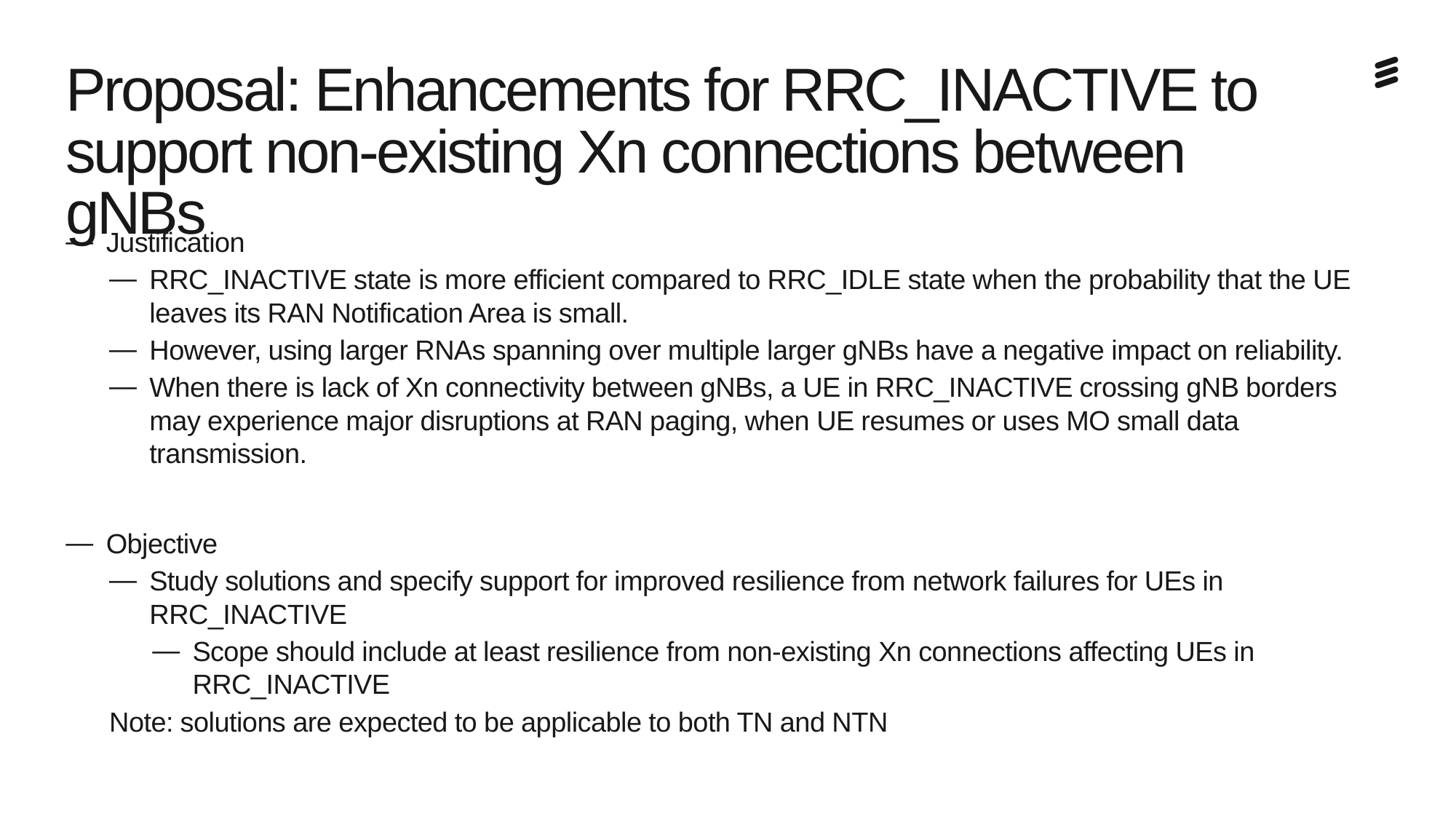

# Proposal: Enhancements for RRC_INACTIVE to support non-existing Xn connections between gNBs
Justification
RRC_INACTIVE state is more efficient compared to RRC_IDLE state when the probability that the UE leaves its RAN Notification Area is small.
However, using larger RNAs spanning over multiple larger gNBs have a negative impact on reliability.
When there is lack of Xn connectivity between gNBs, a UE in RRC_INACTIVE crossing gNB borders may experience major disruptions at RAN paging, when UE resumes or uses MO small data transmission.

Objective
Study solutions and specify support for improved resilience from network failures for UEs in RRC_INACTIVE
Scope should include at least resilience from non-existing Xn connections affecting UEs in RRC_INACTIVE
Note: solutions are expected to be applicable to both TN and NTN